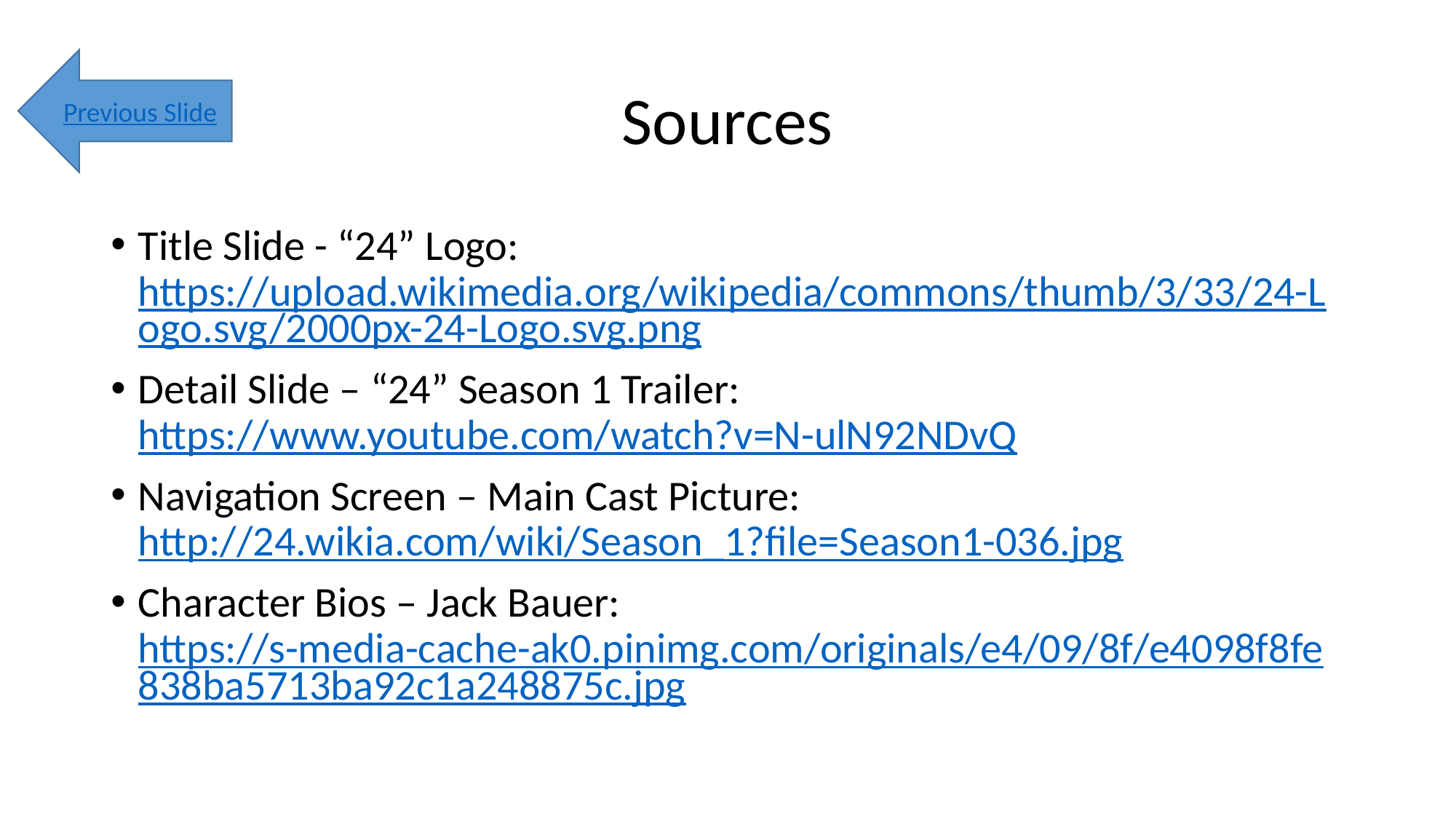

# Sources
Previous Slide
Title Slide - “24” Logo: https://upload.wikimedia.org/wikipedia/commons/thumb/3/33/24-Logo.svg/2000px-24-Logo.svg.png
Detail Slide – “24” Season 1 Trailer: https://www.youtube.com/watch?v=N-ulN92NDvQ
Navigation Screen – Main Cast Picture:  http://24.wikia.com/wiki/Season_1?file=Season1-036.jpg
Character Bios – Jack Bauer: https://s-media-cache-ak0.pinimg.com/originals/e4/09/8f/e4098f8fe838ba5713ba92c1a248875c.jpg